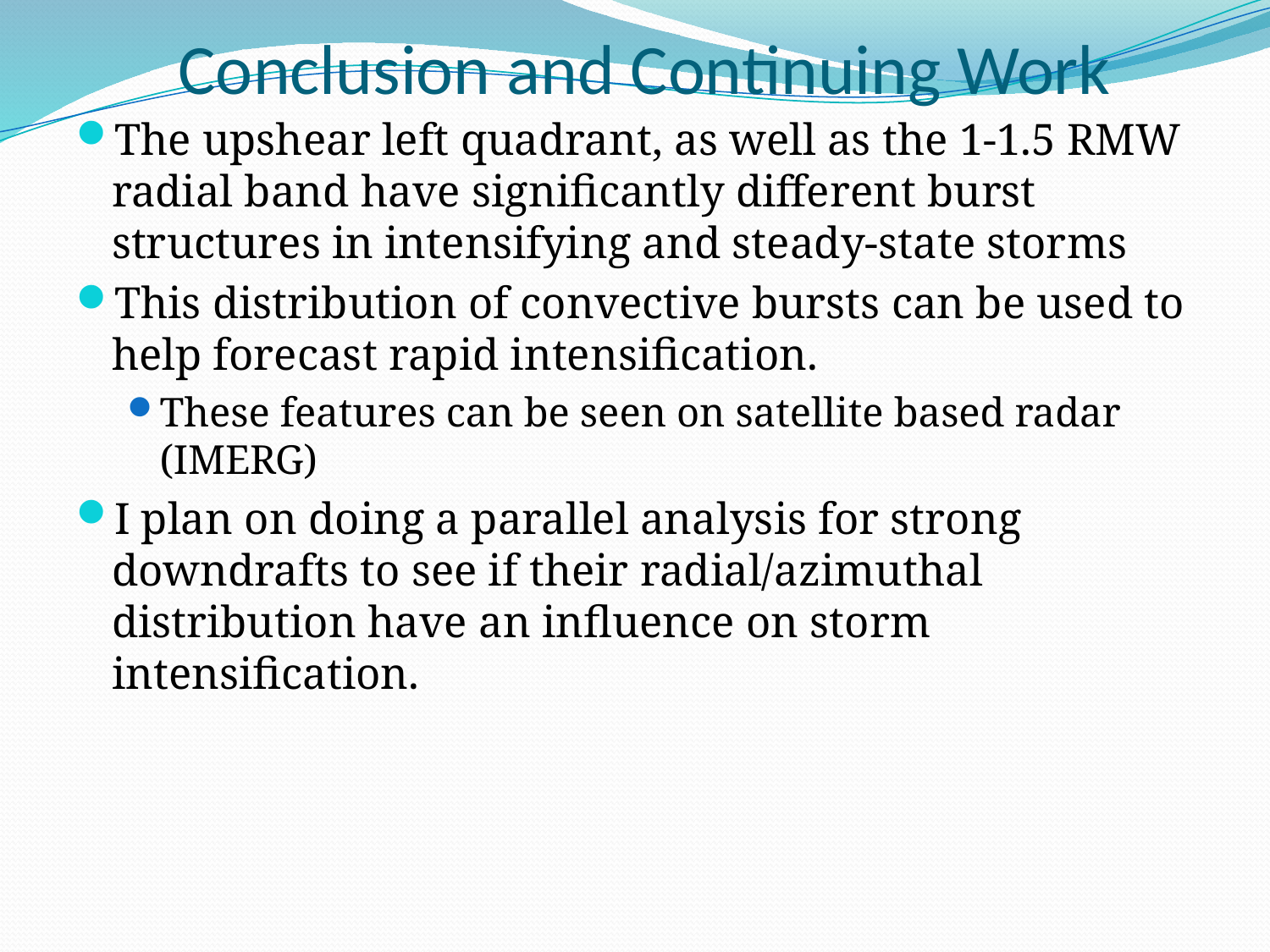

Conclusion and Continuing Work
The upshear left quadrant, as well as the 1-1.5 RMW radial band have significantly different burst structures in intensifying and steady-state storms
This distribution of convective bursts can be used to help forecast rapid intensification.
These features can be seen on satellite based radar
(IMERG)
I plan on doing a parallel analysis for strong downdrafts to see if their radial/azimuthal distribution have an influence on storm intensification.